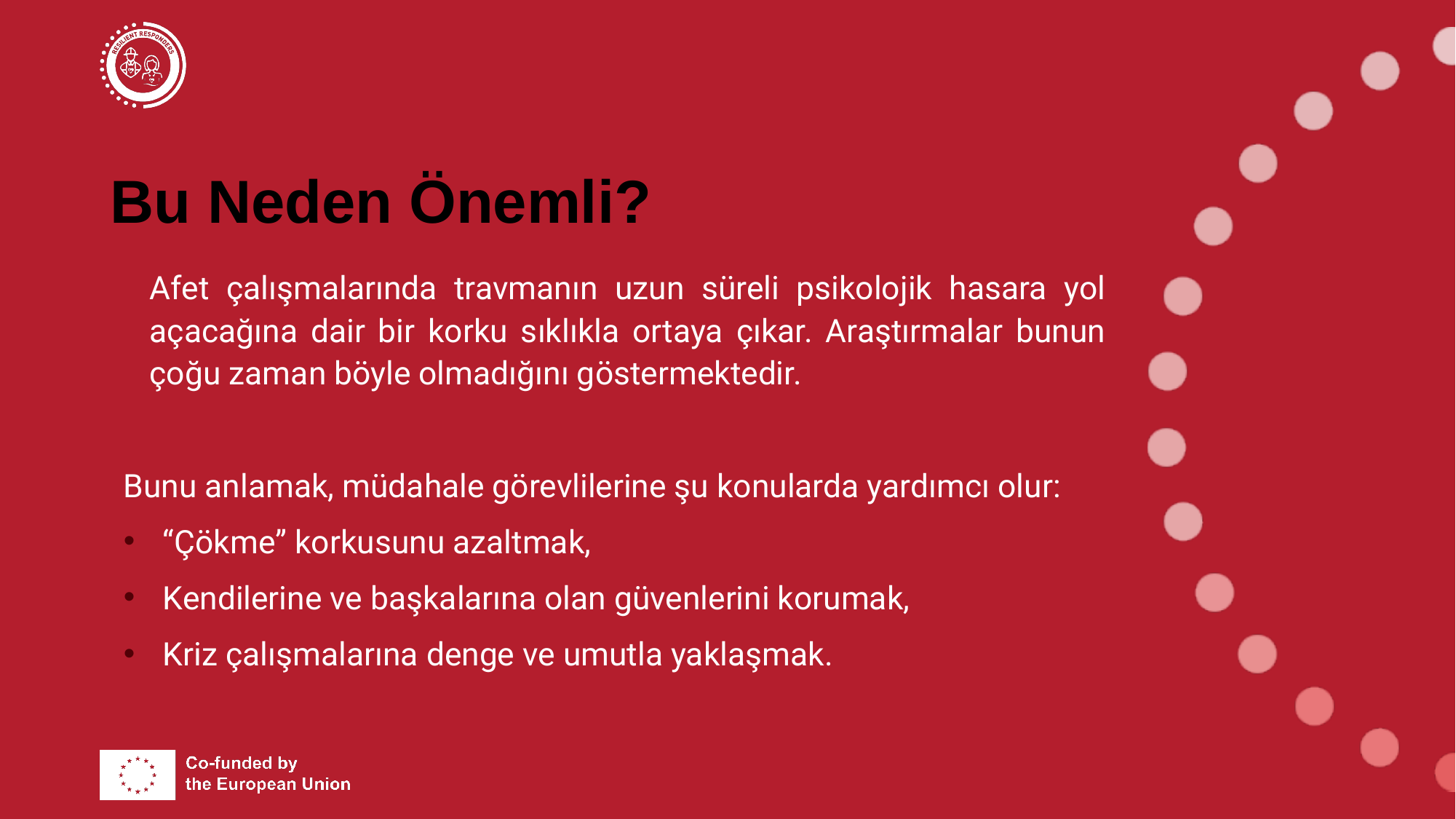

# Bu Neden Önemli?
	Afet çalışmalarında travmanın uzun süreli psikolojik hasara yol açacağına dair bir korku sıklıkla ortaya çıkar. Araştırmalar bunun çoğu zaman böyle olmadığını göstermektedir.

Bunu anlamak, müdahale görevlilerine şu konularda yardımcı olur:
“Çökme” korkusunu azaltmak,
Kendilerine ve başkalarına olan güvenlerini korumak,
Kriz çalışmalarına denge ve umutla yaklaşmak.